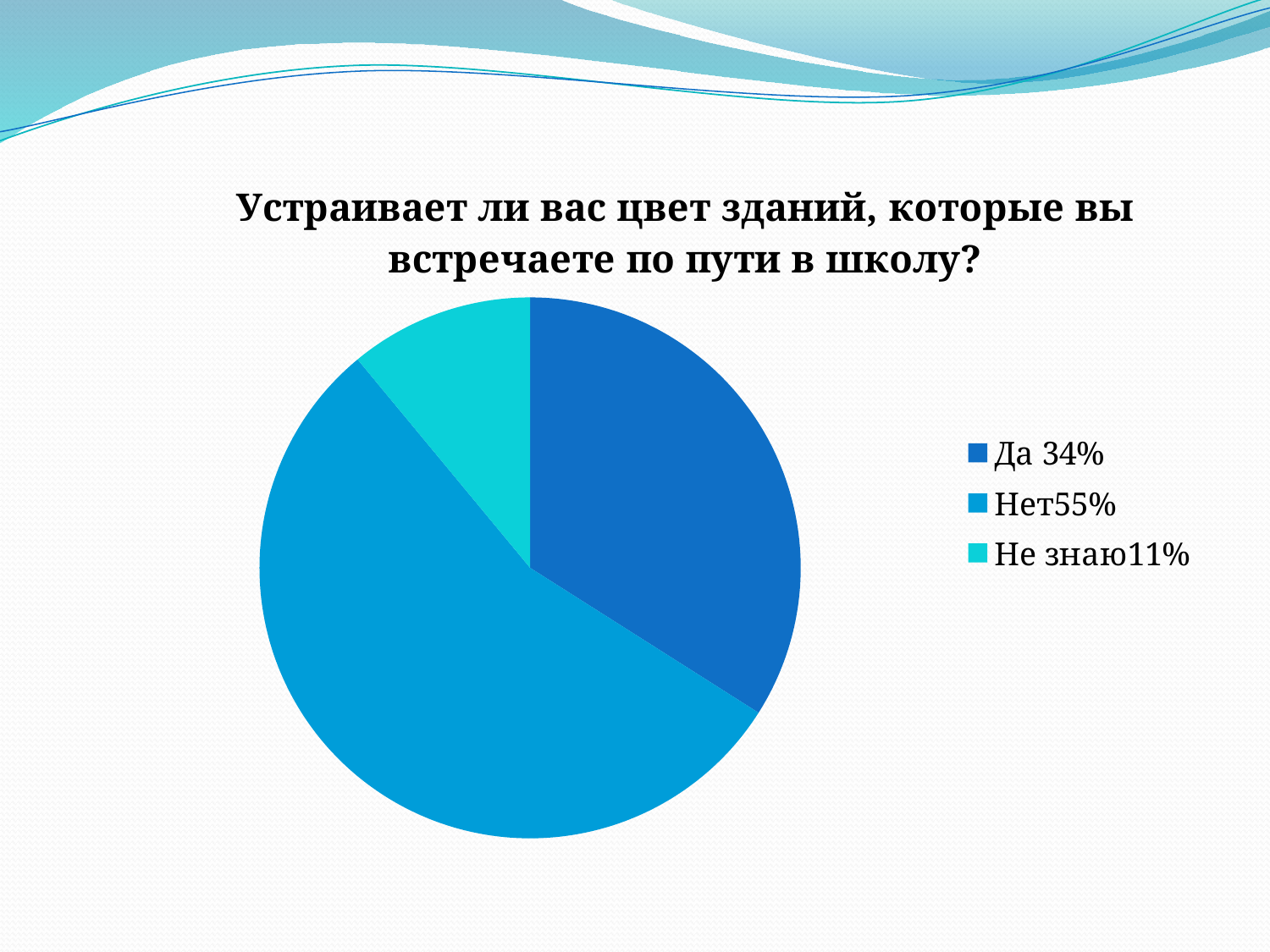

### Chart:

| Category | Устраивает ли вас цвет зданий, которые вы встречаете по пути в школу? |
|---|---|
| Да 34% | 0.34 |
| Нет55% | 0.55 |
| Не знаю11% | 0.11 |